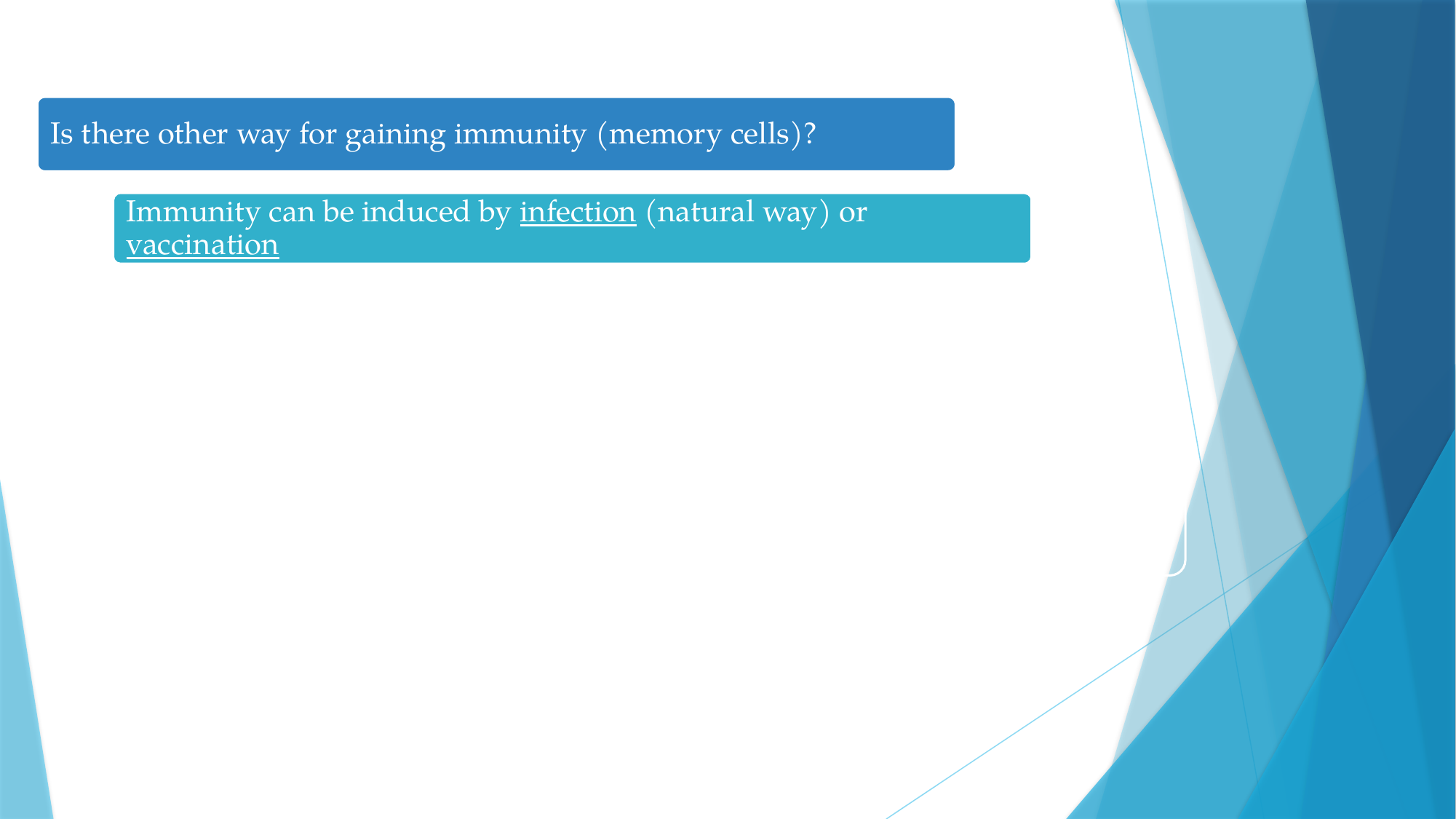

Is there other way for gaining immunity (memory cells)?
Immunity can be induced by infection (natural way) or vaccination
Вакцине су ослабљени или мртви микроорганизми (или њихови делови) који индукују развој меморијских лимфоцита.
Како вакцине омогућавају стицање имуности (меморијских лимфоцита) без разбољевања, представљају посебно погодну заштиту од веома опасних заразних болести.